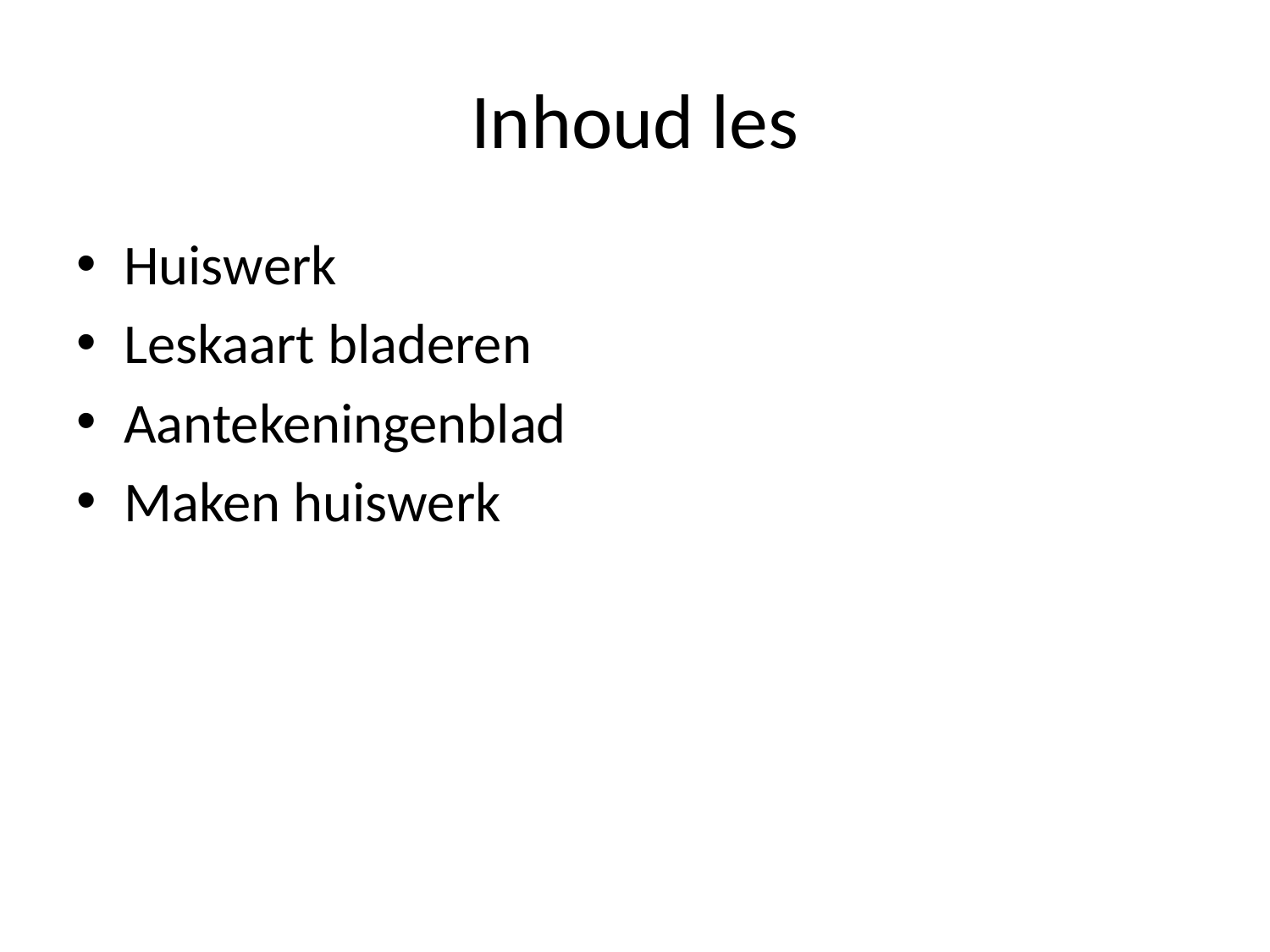

# Inhoud les
Huiswerk
Leskaart bladeren
Aantekeningenblad
Maken huiswerk